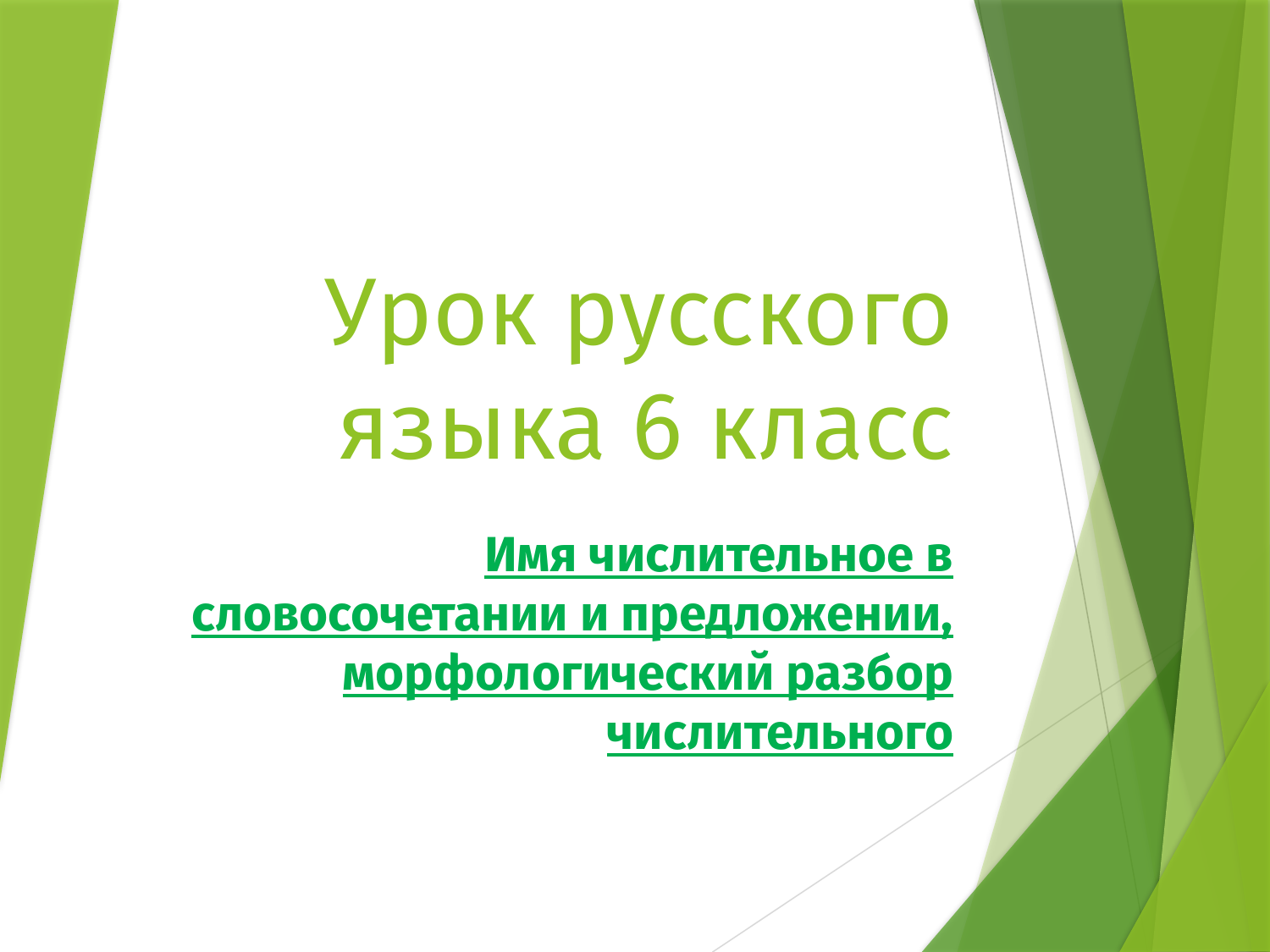

# Урок русского языка 6 класс
Имя числительное в словосочетании и предложении, морфологический разбор числительного